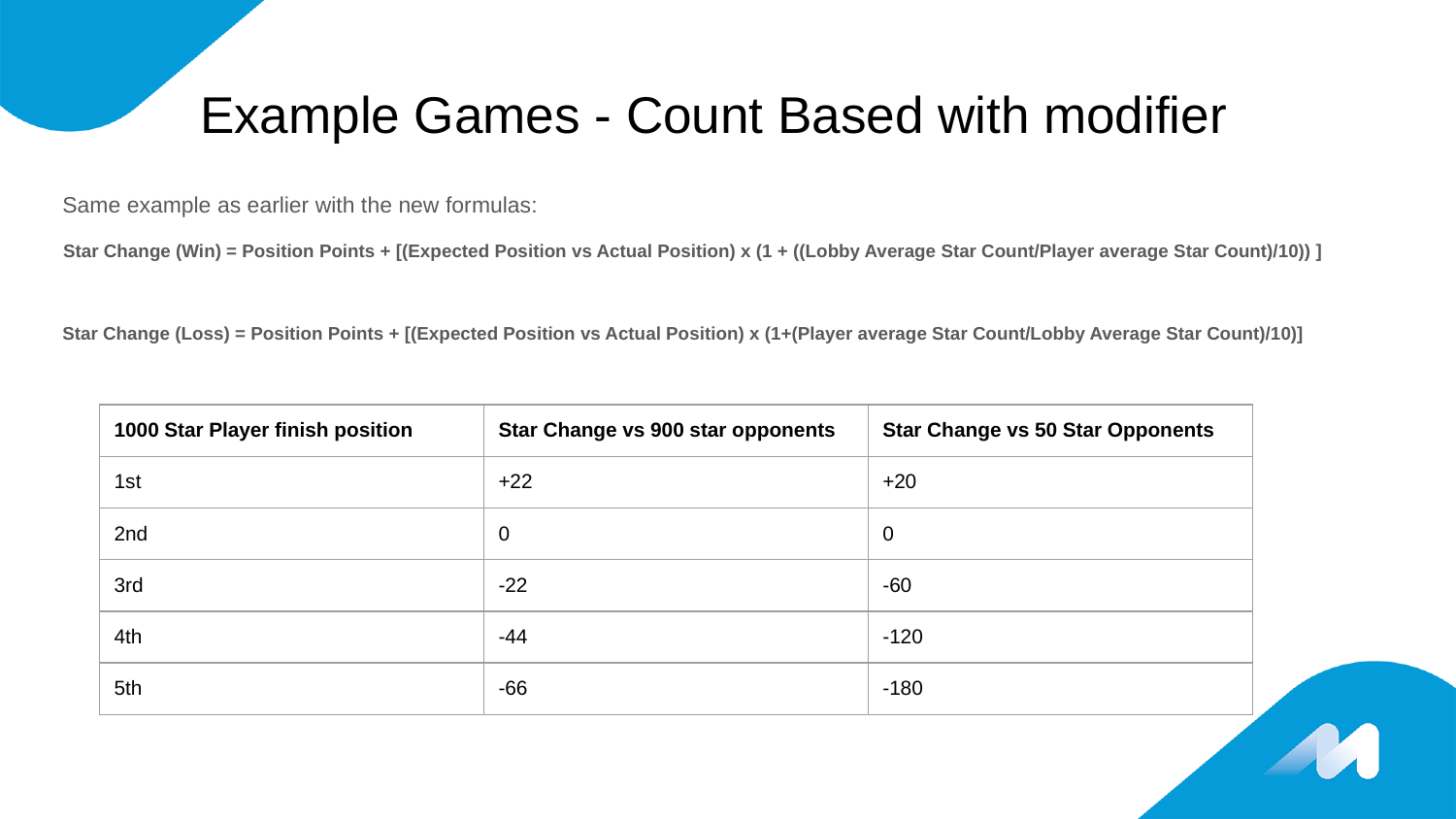

# Example Games - Count Based with modifier
Same example as earlier with the new formulas:

Star Change (Win) = Position Points + [(Expected Position vs Actual Position) x (1 + ((Lobby Average Star Count/Player average Star Count)/10)) ]
Star Change (Loss) = Position Points + [(Expected Position vs Actual Position) x (1+(Player average Star Count/Lobby Average Star Count)/10)]
| 1000 Star Player finish position | Star Change vs 900 star opponents | Star Change vs 50 Star Opponents |
| --- | --- | --- |
| 1st | +22 | +20 |
| 2nd | 0 | 0 |
| 3rd | -22 | -60 |
| 4th | -44 | -120 |
| 5th | -66 | -180 |